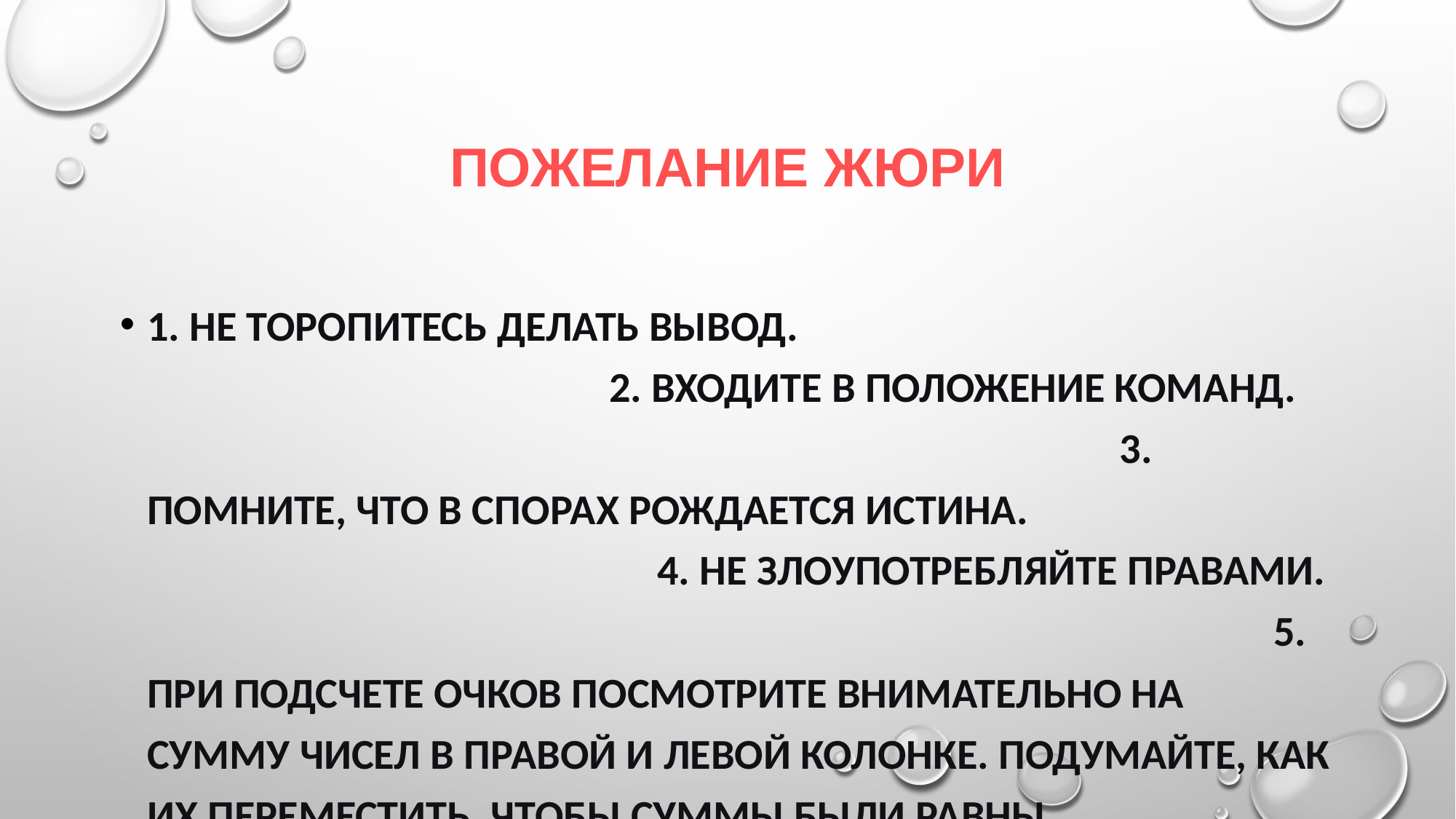

# Пожелание жюри
1. Не торопитесь делать вывод.                                                                                                        2. Входите в положение команд.                                                                                                          3. Помните, что в спорах рождается истина.                                                                                     4. Не злоупотребляйте правами.                                                                                                                      5. При подсчете очков посмотрите внимательно на сумму чисел в правой и левой колонке. Подумайте, как их переместить, чтобы суммы были равны.